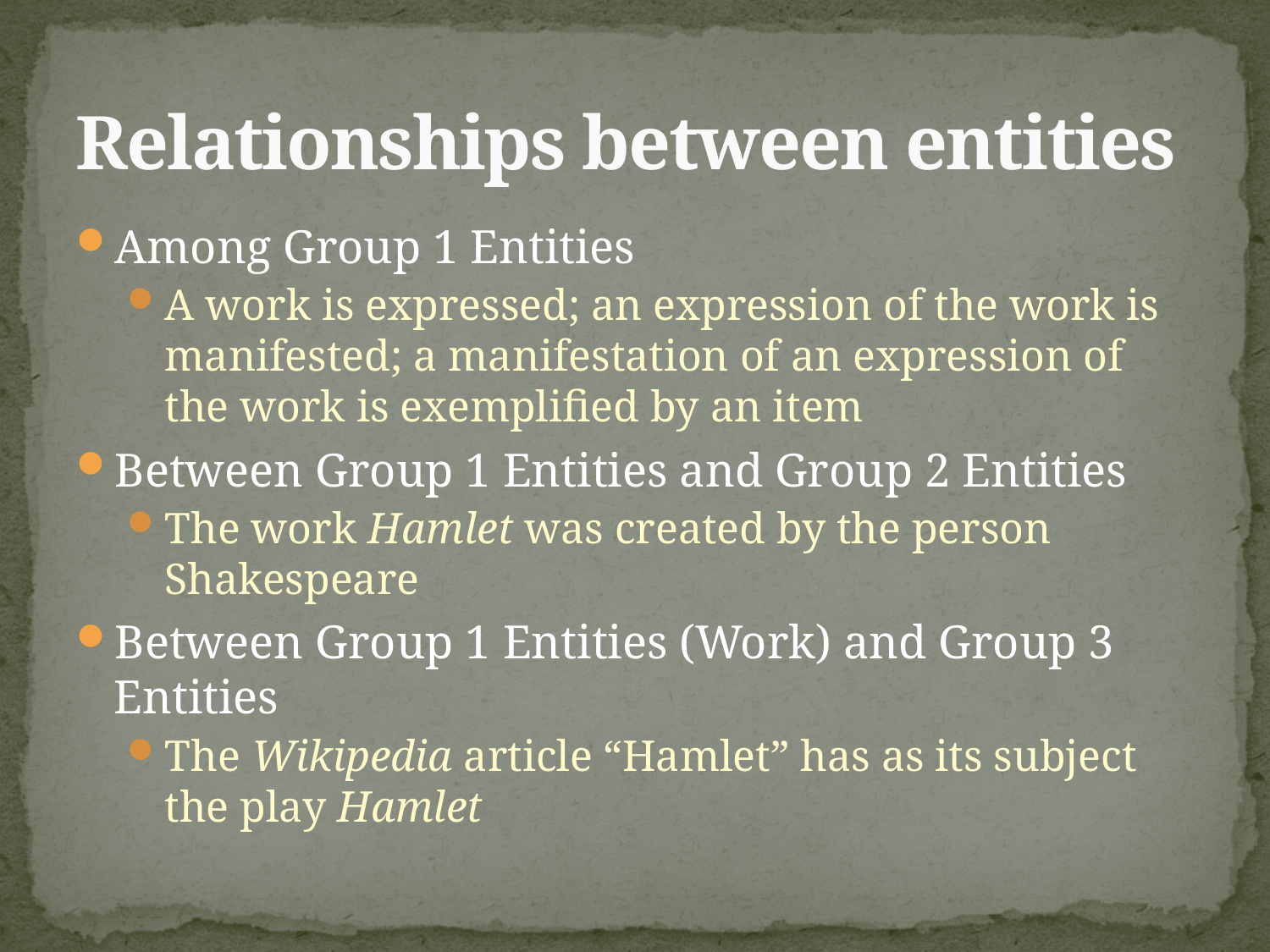

# Relationships between entities
Among Group 1 Entities
A work is expressed; an expression of the work is manifested; a manifestation of an expression of the work is exemplified by an item
Between Group 1 Entities and Group 2 Entities
The work Hamlet was created by the person Shakespeare
Between Group 1 Entities (Work) and Group 3 Entities
The Wikipedia article “Hamlet” has as its subject the play Hamlet